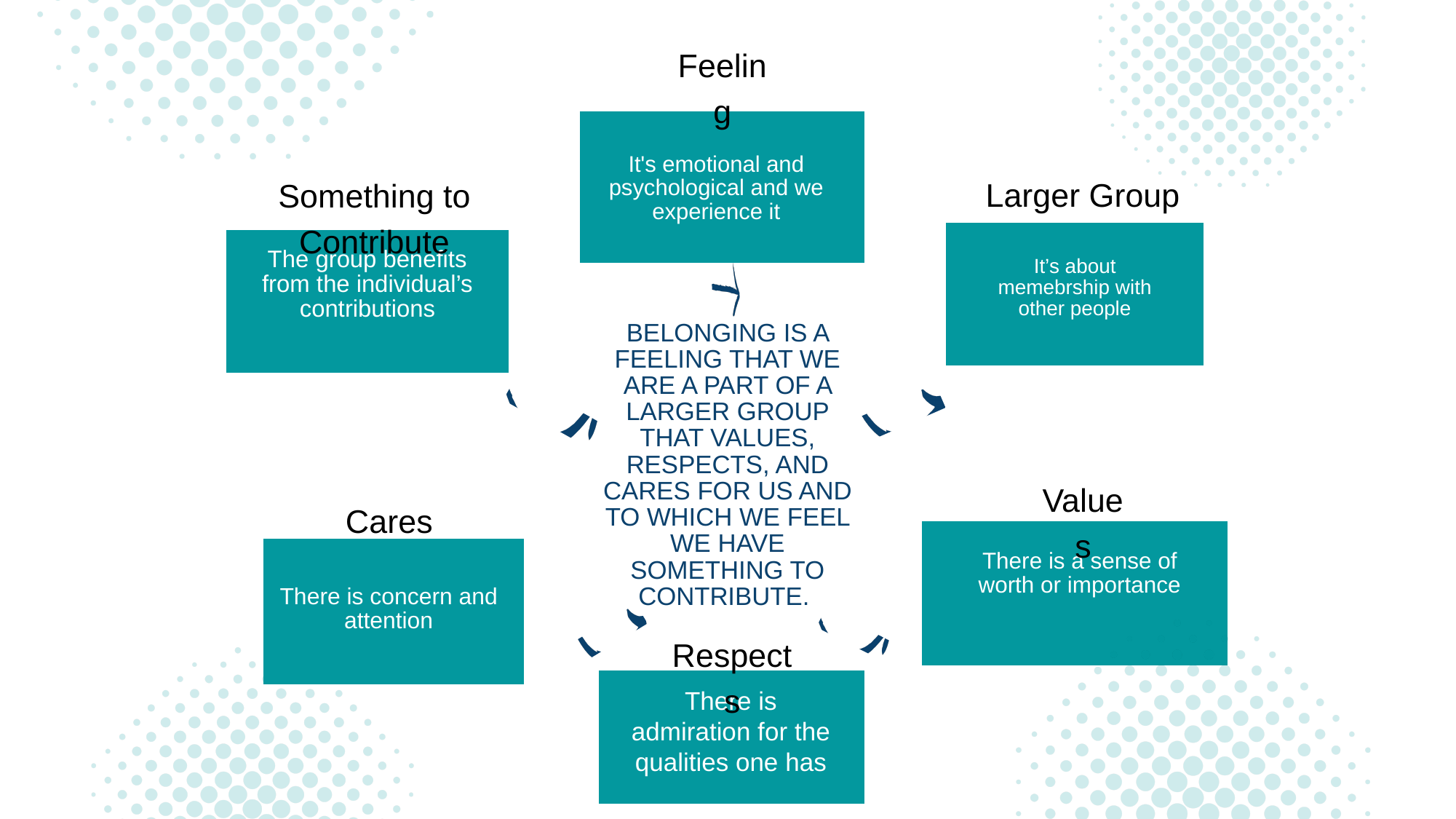

Feeling

It's emotional and psychological and we experience it
Larger Group
Something to Contribute

The group benefits from the individual’s contributions
It’s about memebrship with other people

BELONGING IS A FEELING THAT WE ARE A PART OF A LARGER GROUP THAT VALUES, RESPECTS, AND CARES FOR US AND TO WHICH WE FEEL WE HAVE SOMETHING TO CONTRIBUTE.

Values
Cares

There is a sense of worth or importance
There is concern and attention

There is admiration for the qualities one has

Respects

It's emotional and pschological and we experience it